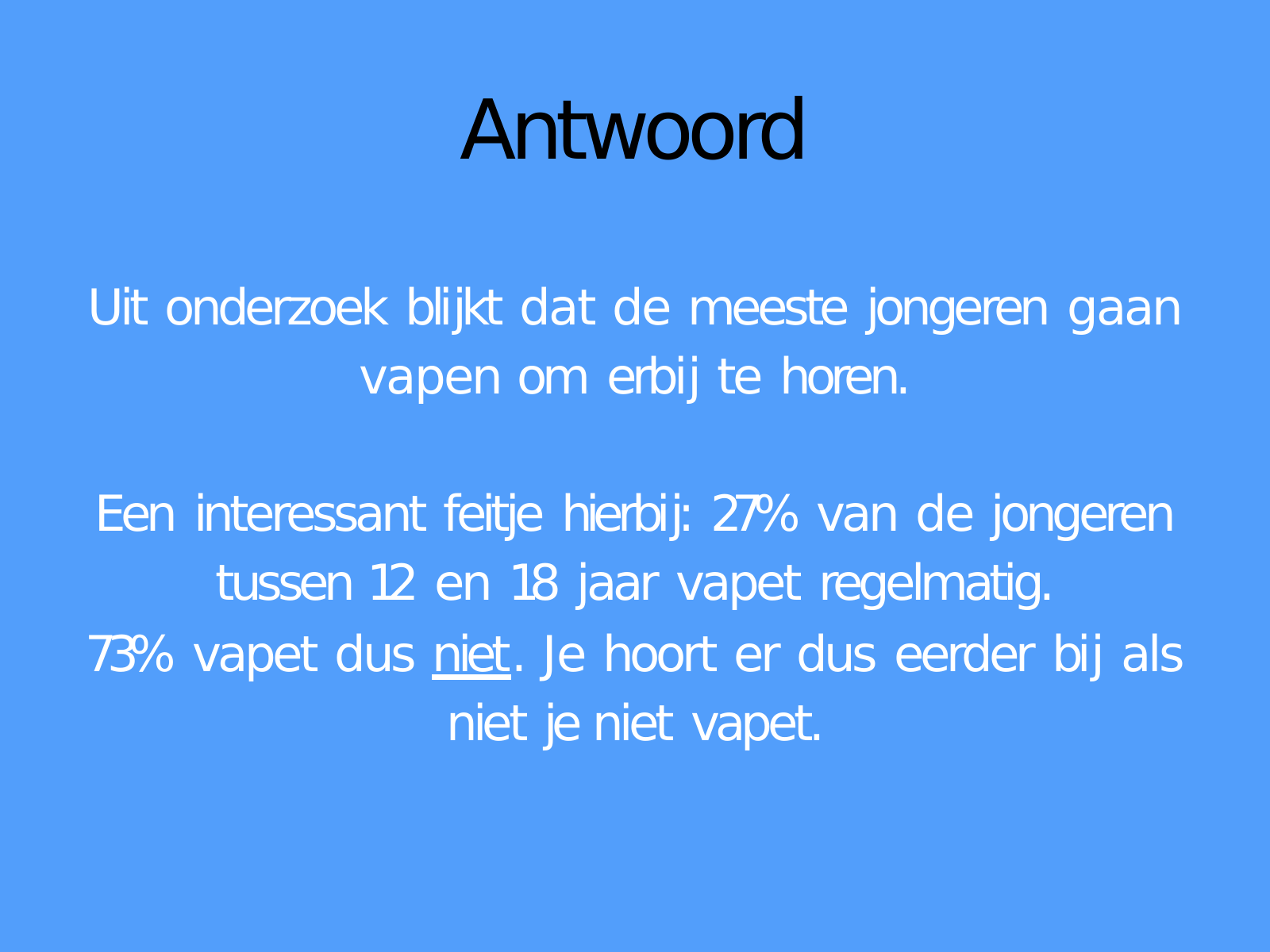

# Antwoord
Uit onderzoek blĳkt dat de meeste jongeren gaan vapen om erbĳ te horen.

Een interessant feitje hierbĳ: 27% van de jongeren tussen 12 en 18 jaar vapet regelmatig.
73% vapet dus niet. Je hoort er dus eerder bĳ als niet je niet vapet.